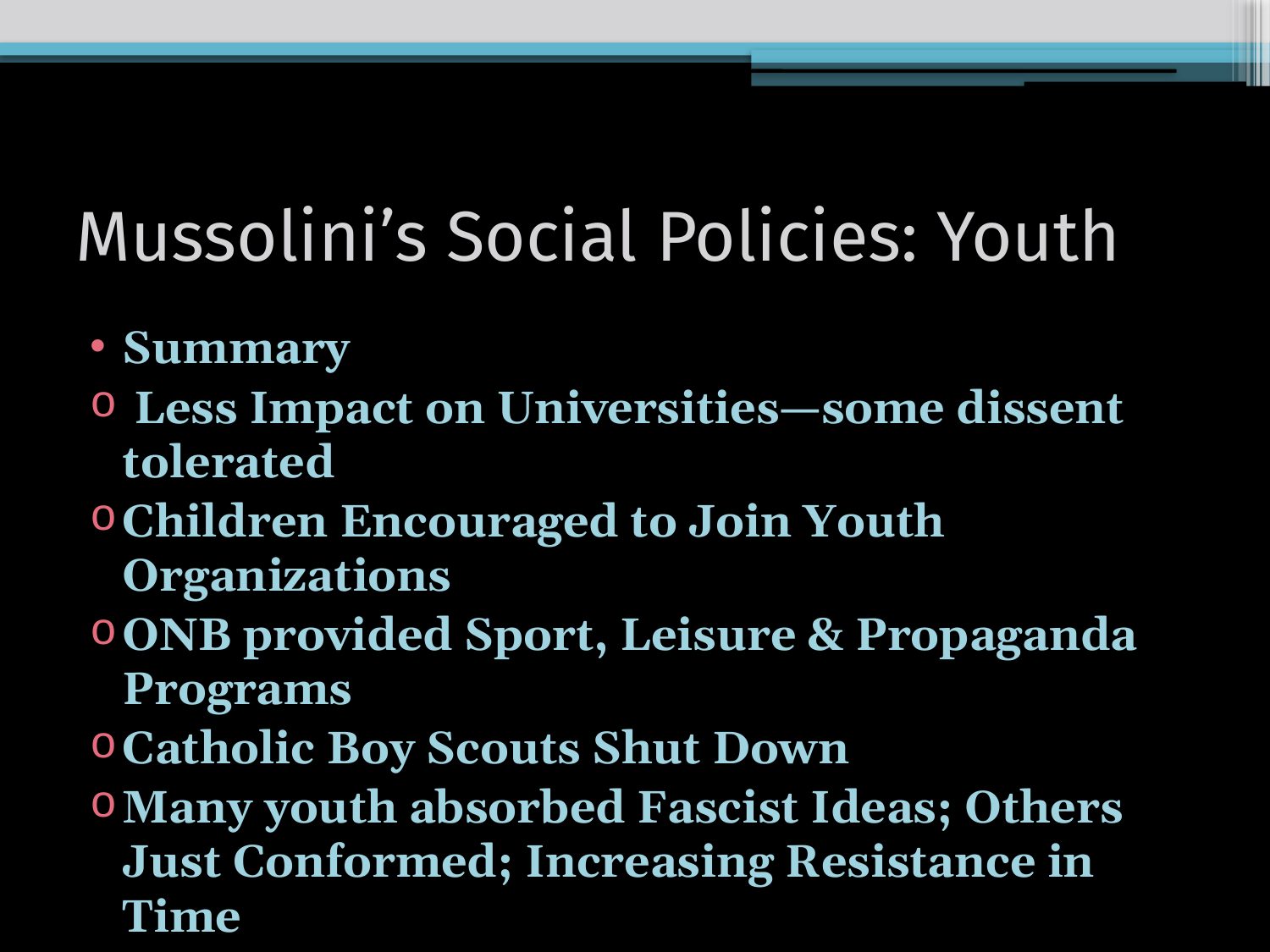

# Mussolini’s Social Policies: Youth
Summary
 Less Impact on Universities—some dissent tolerated
Children Encouraged to Join Youth Organizations
ONB provided Sport, Leisure & Propaganda Programs
Catholic Boy Scouts Shut Down
Many youth absorbed Fascist Ideas; Others Just Conformed; Increasing Resistance in Time